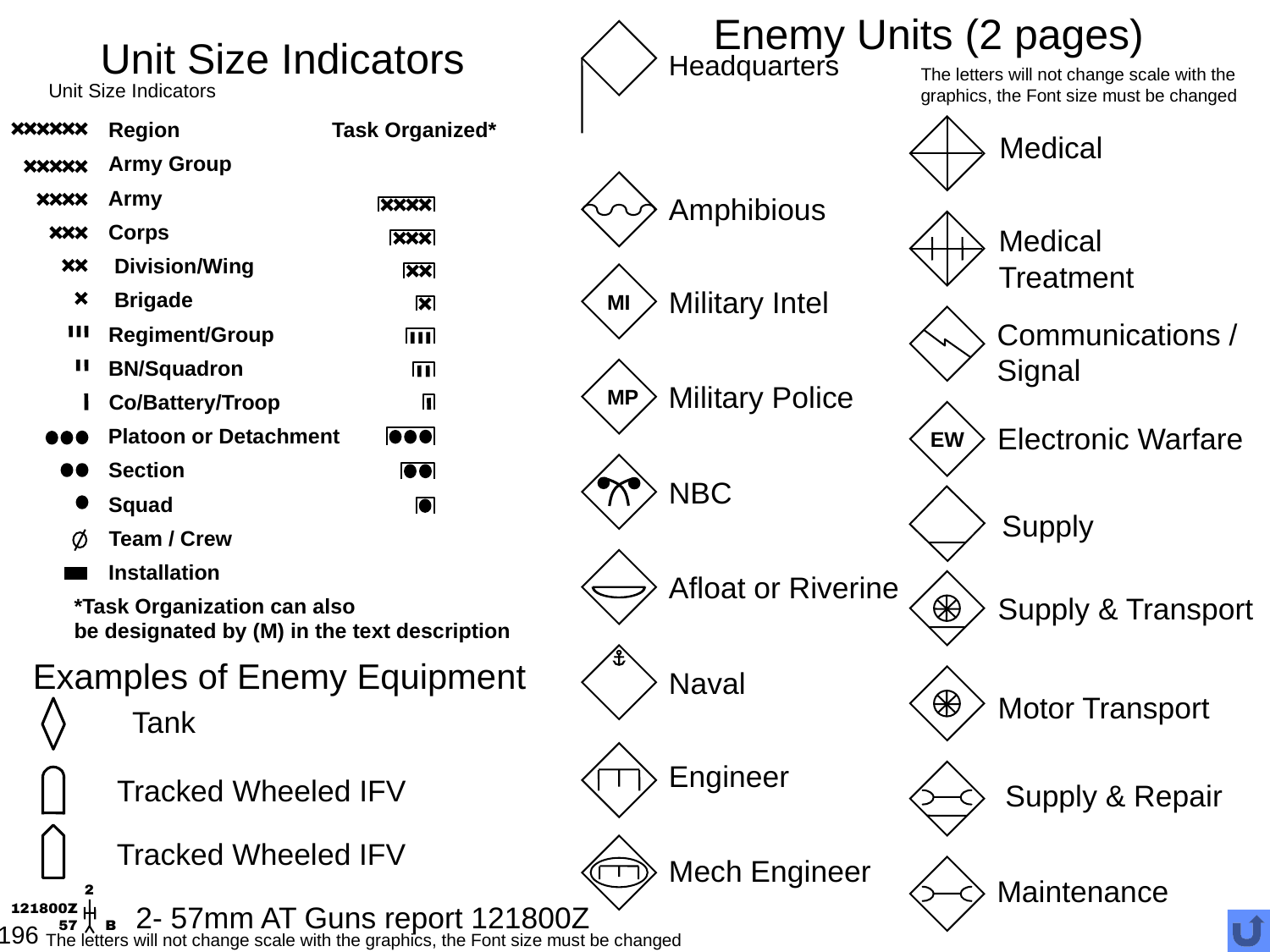

Enemy Units (2 pages)

Unit Size Indicators
Headquarters
The letters will not change scale with the
graphics, the Font size must be changed
Unit Size Indicators

Region
Task Organized*
Medical

Army Group

Amphibious
Army

Medical
Treatment
Corps

 Division/Wing

MI
Military Intel
 Brigade

Communications /
Signal
Regiment/Group

BN/Squadron

MP

Military Police
Co/Battery/Troop

EW
Electronic Warfare
Platoon or Detachment

Section

NBC
Squad

Supply
Team / Crew

Installation
Afloat or Riverine

Supply & Transport
*Task Organization can also
be designated by (M) in the text description

Examples of Enemy Equipment
Naval

Motor Transport

Tank

Engineer

 Supply & Repair
Tracked Wheeled IFV

Tracked Wheeled IFV

Mech Engineer

Maintenance
2

121800Z
57
B
2- 57mm AT Guns report 121800Z
196

The letters will not change scale with the graphics, the Font size must be changed